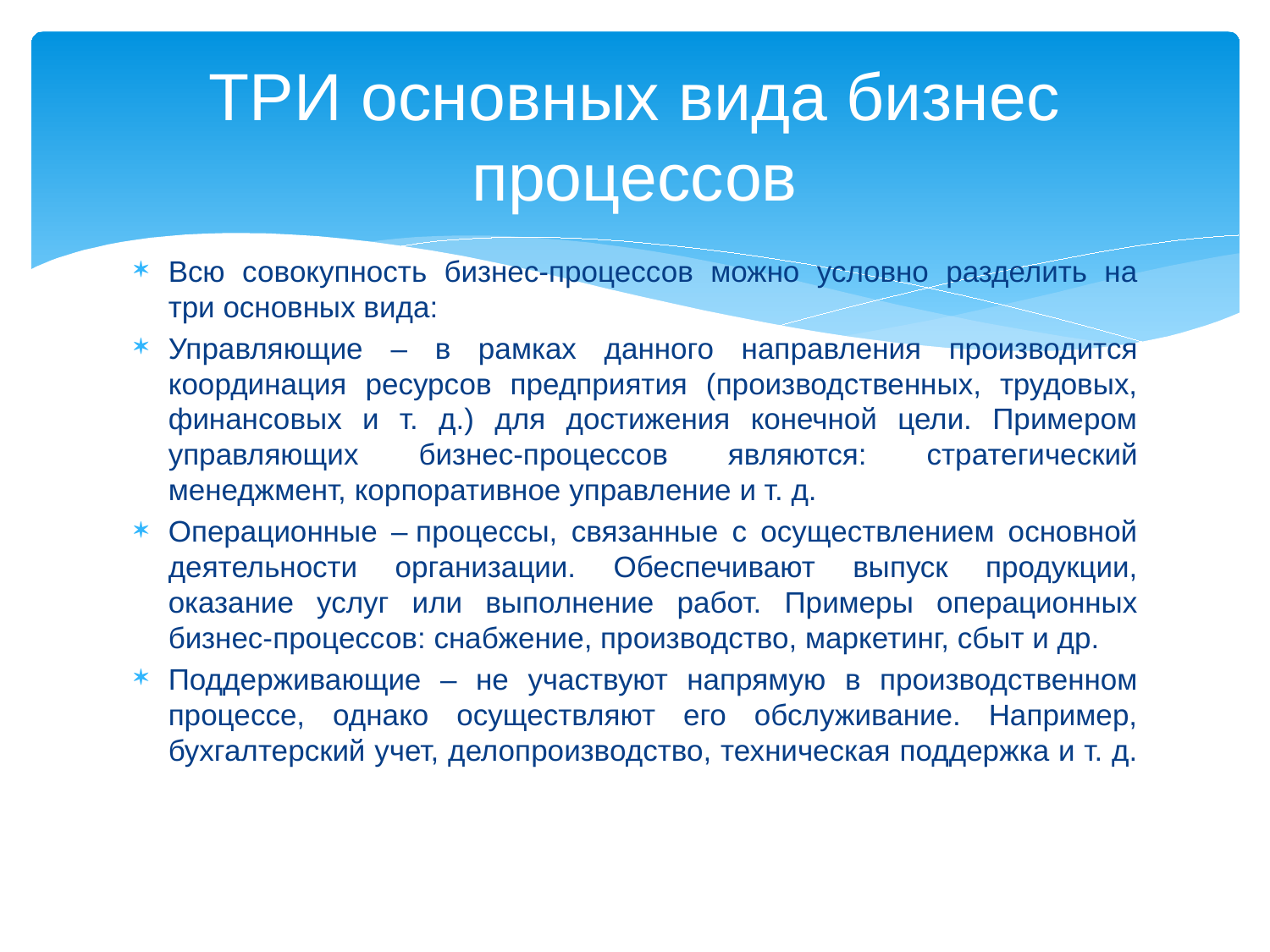

# ТРИ основных вида бизнес процессов
Всю совокупность бизнес-процессов можно условно разделить на три основных вида:
Управляющие – в рамках данного направления производится координация ресурсов предприятия (производственных, трудовых, финансовых и т. д.) для достижения конечной цели. Примером управляющих бизнес-процессов являются: стратегический менеджмент, корпоративное управление и т. д.
Операционные – процессы, связанные с осуществлением основной деятельности организации. Обеспечивают выпуск продукции, оказание услуг или выполнение работ. Примеры операционных бизнес-процессов: снабжение, производство, маркетинг, сбыт и др.
Поддерживающие – не участвуют напрямую в производственном процессе, однако осуществляют его обслуживание. Например, бухгалтерский учет, делопроизводство, техническая поддержка и т. д.